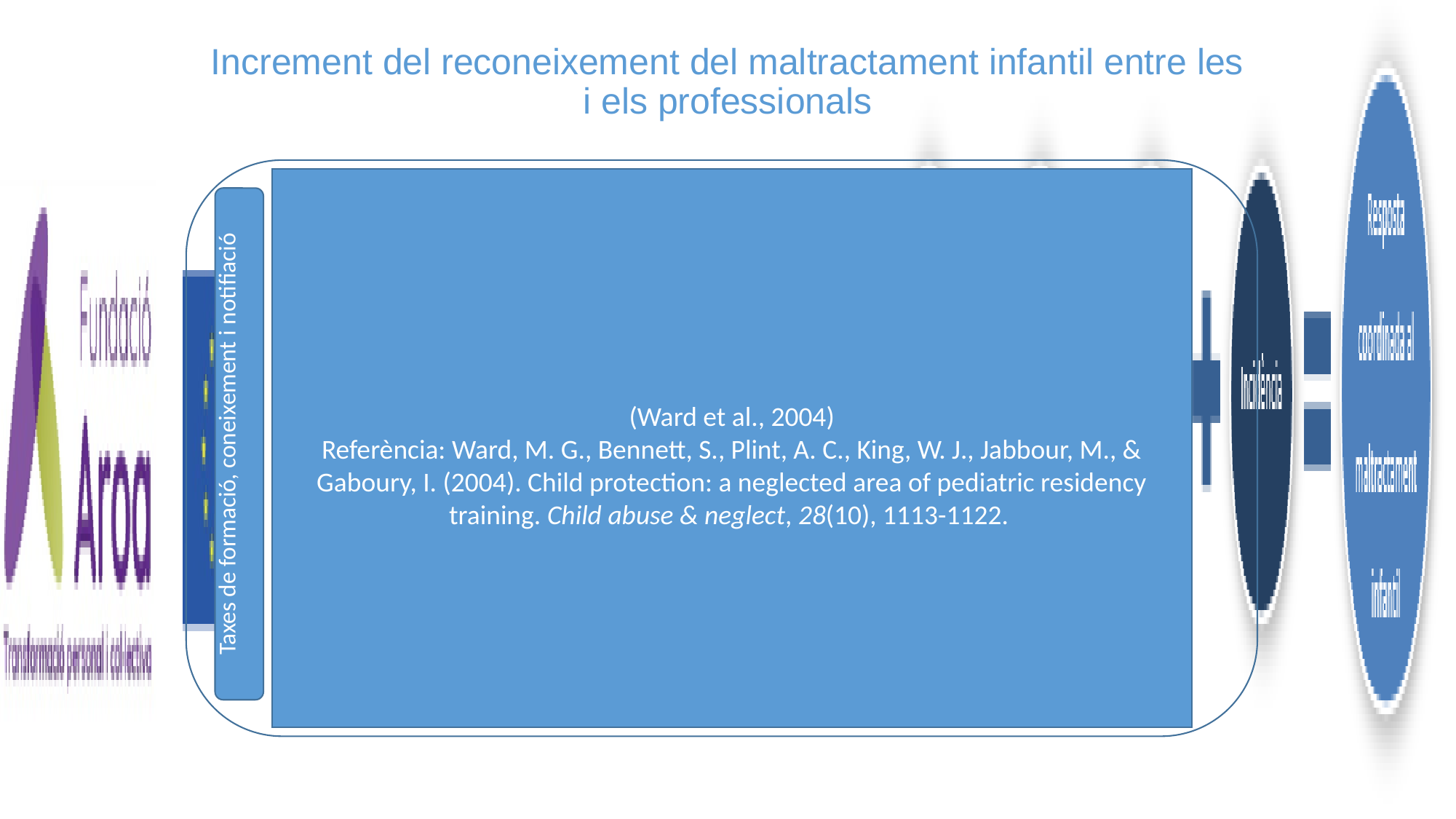

Increment del reconeixement del maltractament infantil entre les i els professionals

(Ward et al., 2004)
Referència: Ward, M. G., Bennett, S., Plint, A. C., King, W. J., Jabbour, M., & Gaboury, I. (2004). Child protection: a neglected area of pediatric residency training. Child abuse & neglect, 28(10), 1113-1122.

Taxes de formació, coneixement i notifiació